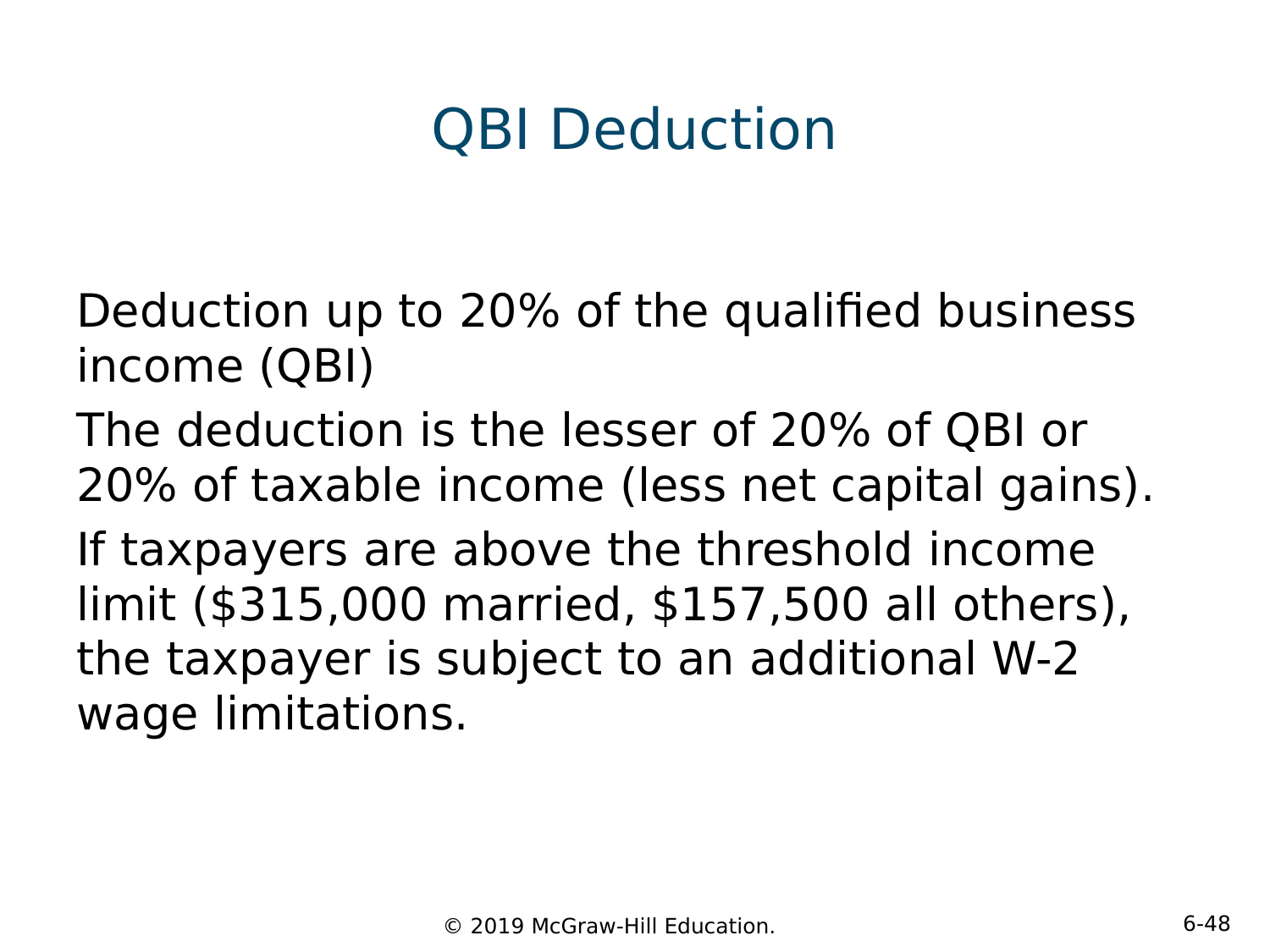

# QBI Deduction
Deduction up to 20% of the qualified business income (QBI)
The deduction is the lesser of 20% of QBI or 20% of taxable income (less net capital gains).
If taxpayers are above the threshold income limit ($315,000 married, $157,500 all others), the taxpayer is subject to an additional W-2 wage limitations.